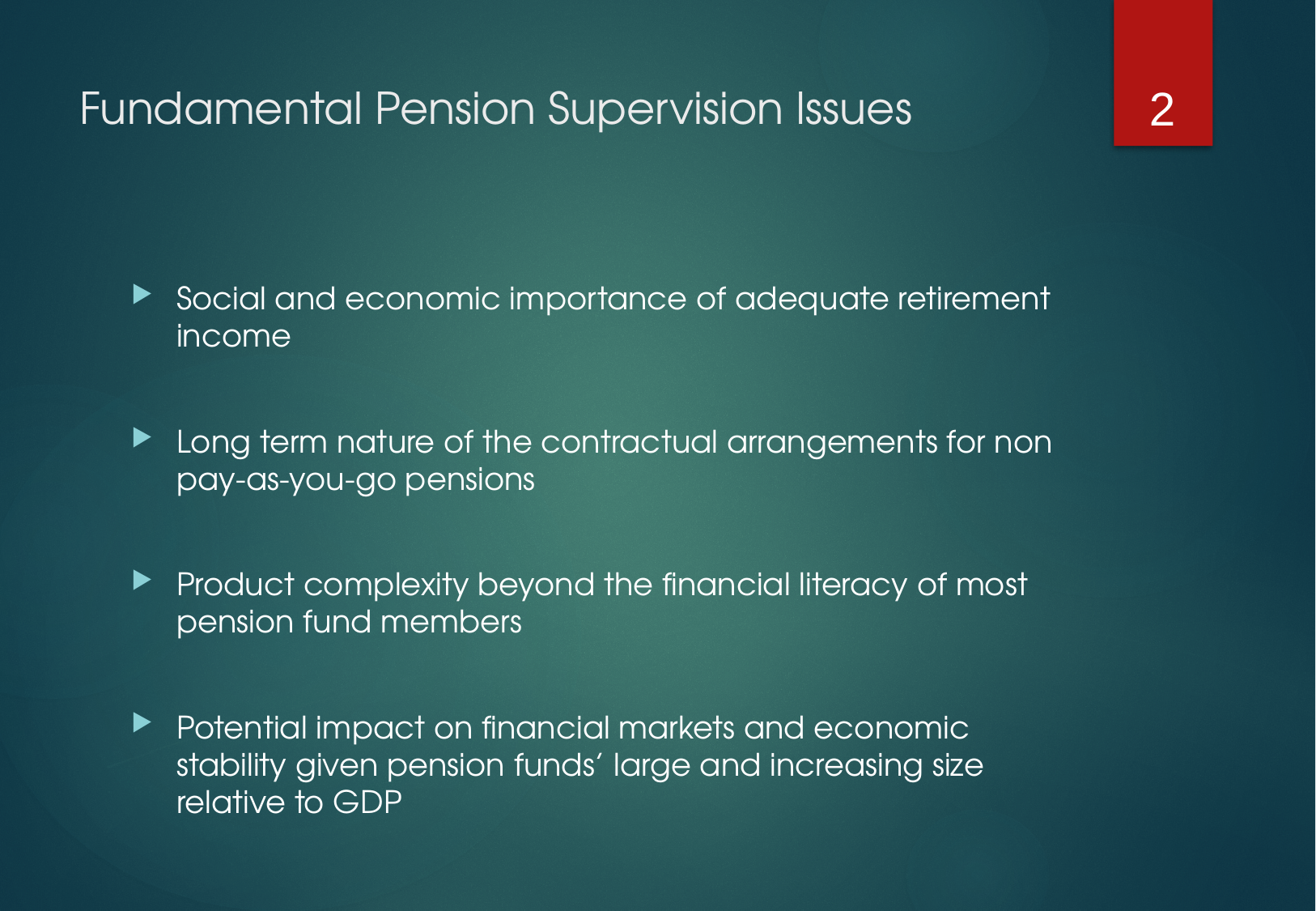

2
# Fundamental Pension Supervision Issues
Social and economic importance of adequate retirement income

Long term nature of the contractual arrangements for non pay-as-you-go pensions

Product complexity beyond the financial literacy of most pension fund members

Potential impact on financial markets and economic stability given pension funds’ large and increasing size relative to GDP